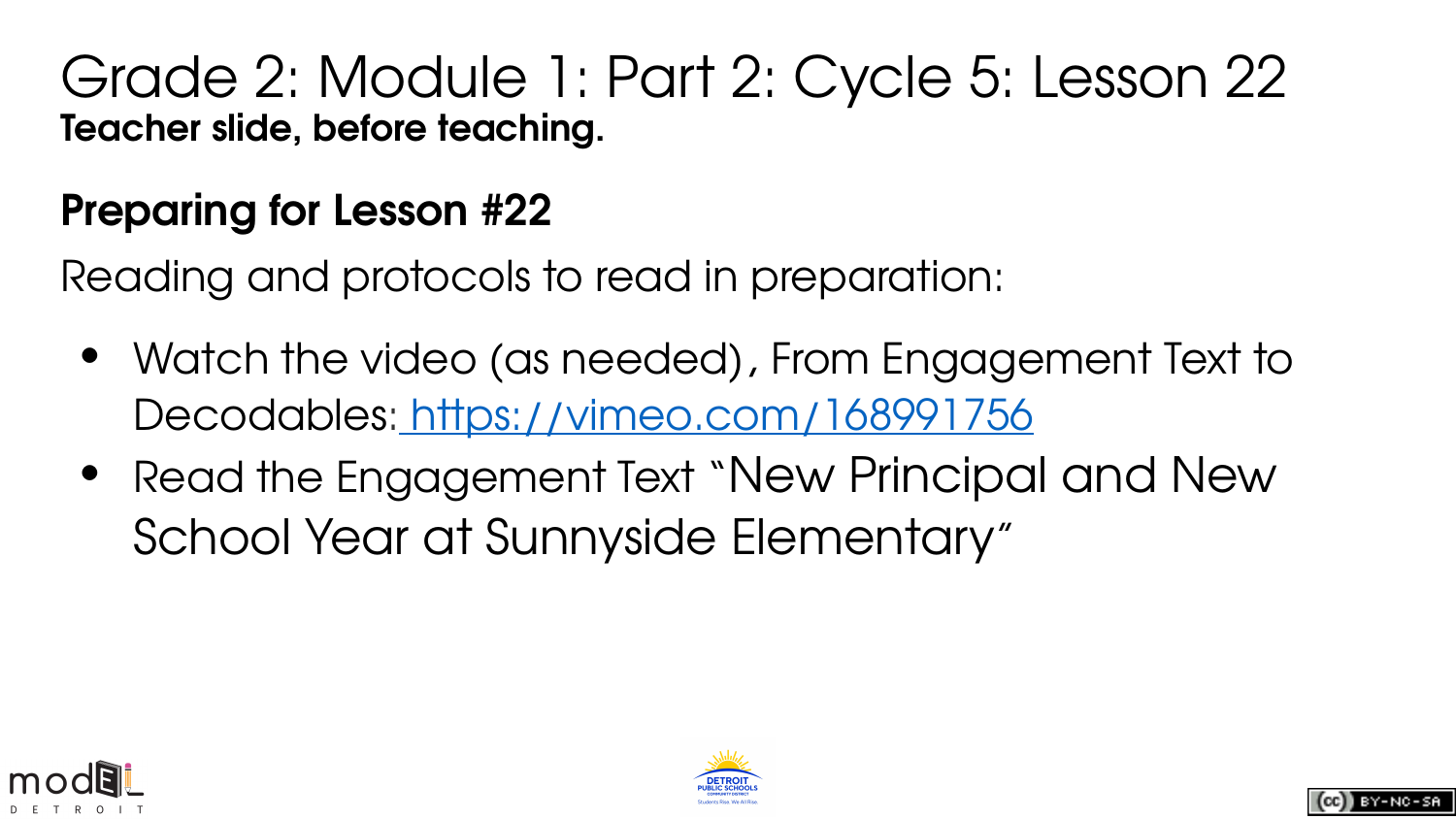

# Grade 2: Module 1: Part 2: Cycle 5: Lesson 22
Teacher slide, before teaching.
Preparing for Lesson #22
Reading and protocols to read in preparation:
Watch the video (as needed), From Engagement Text to Decodables: https://vimeo.com/168991756
Read the Engagement Text “New Principal and New School Year at Sunnyside Elementary”